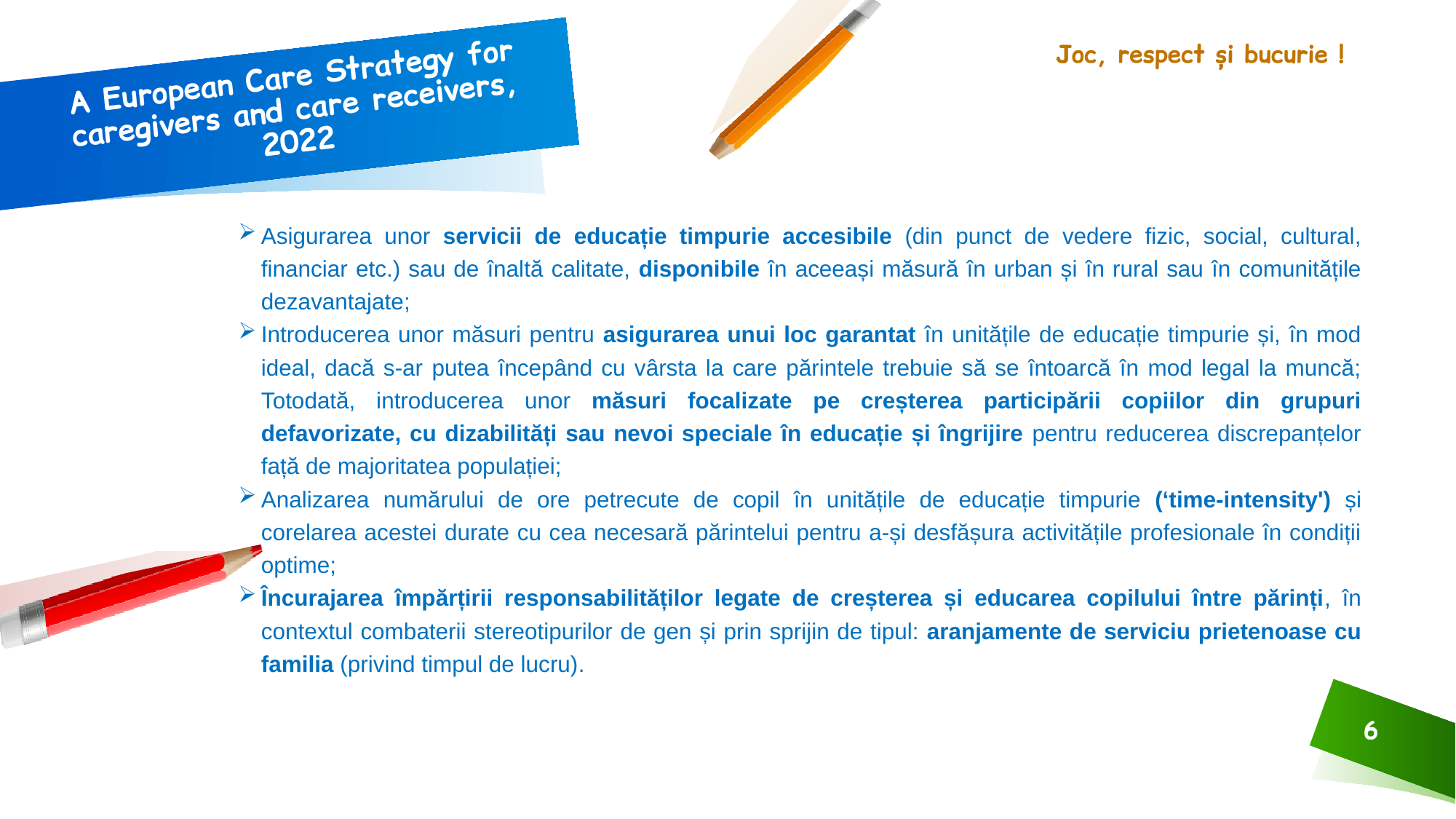

Joc, respect și bucurie !
# A European Care Strategy for caregivers and care receivers, 2022
Asigurarea unor servicii de educație timpurie accesibile (din punct de vedere fizic, social, cultural, financiar etc.) sau de înaltă calitate, disponibile în aceeași măsură în urban și în rural sau în comunitățile dezavantajate;
Introducerea unor măsuri pentru asigurarea unui loc garantat în unitățile de educație timpurie și, în mod ideal, dacă s-ar putea începând cu vârsta la care părintele trebuie să se întoarcă în mod legal la muncă; Totodată, introducerea unor măsuri focalizate pe creșterea participării copiilor din grupuri defavorizate, cu dizabilități sau nevoi speciale în educație și îngrijire pentru reducerea discrepanțelor față de majoritatea populației;
Analizarea numărului de ore petrecute de copil în unitățile de educație timpurie (‘time-intensity') și corelarea acestei durate cu cea necesară părintelui pentru a-și desfășura activitățile profesionale în condiții optime;
Încurajarea împărțirii responsabilităților legate de creșterea și educarea copilului între părinți, în contextul combaterii stereotipurilor de gen și prin sprijin de tipul: aranjamente de serviciu prietenoase cu familia (privind timpul de lucru).

6